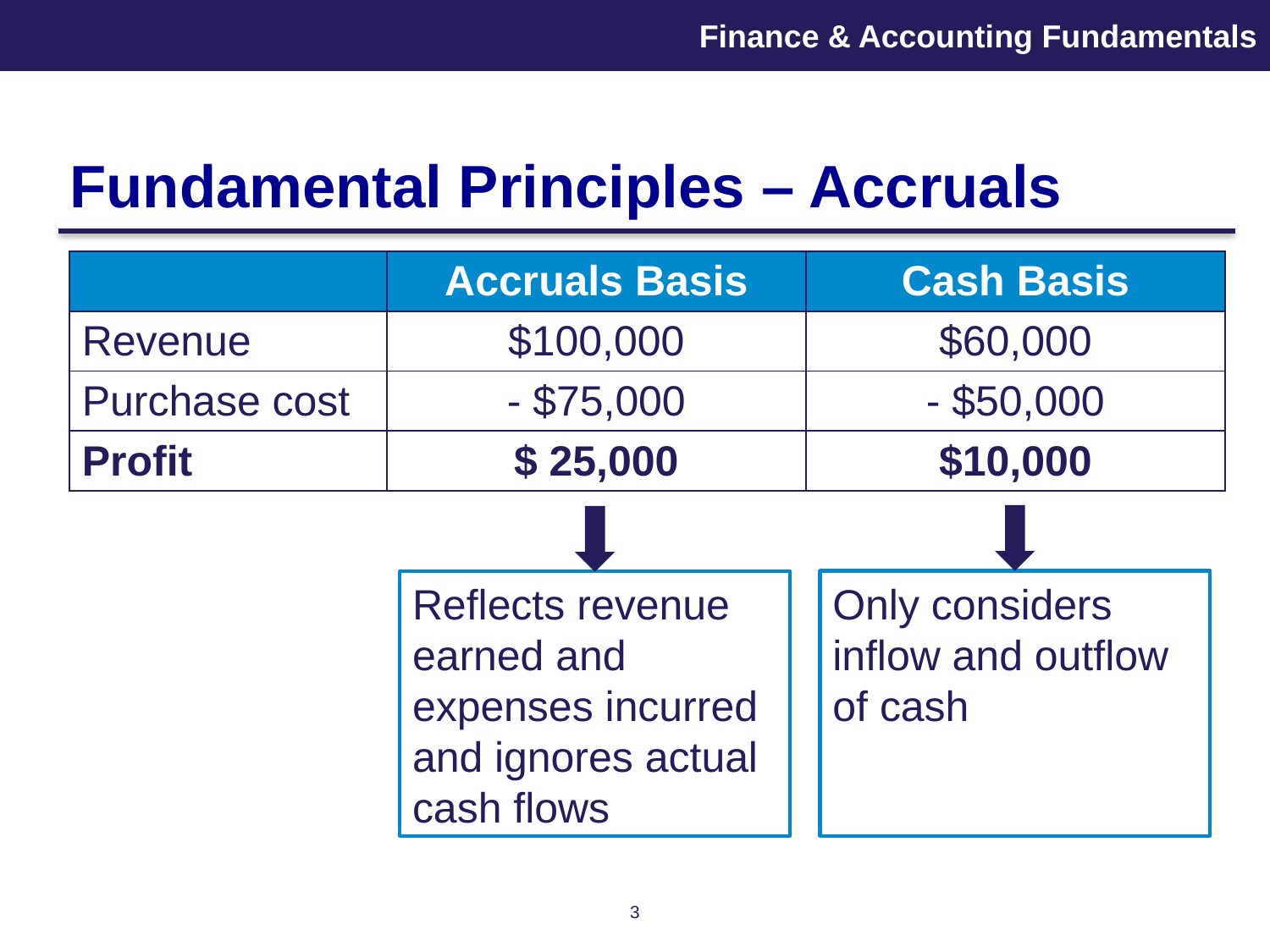

# Fundamental Principles – Accruals
|  | Accruals Basis | Cash Basis |
| --- | --- | --- |
| Revenue | $100,000 | $60,000 |
| Purchase cost | - $75,000 | - $50,000 |
| Profit | $ 25,000 | $10,000 |

Only considers inflow and outflow of cash
Reflects revenue earned and expenses incurred and ignores actual cash flows
3